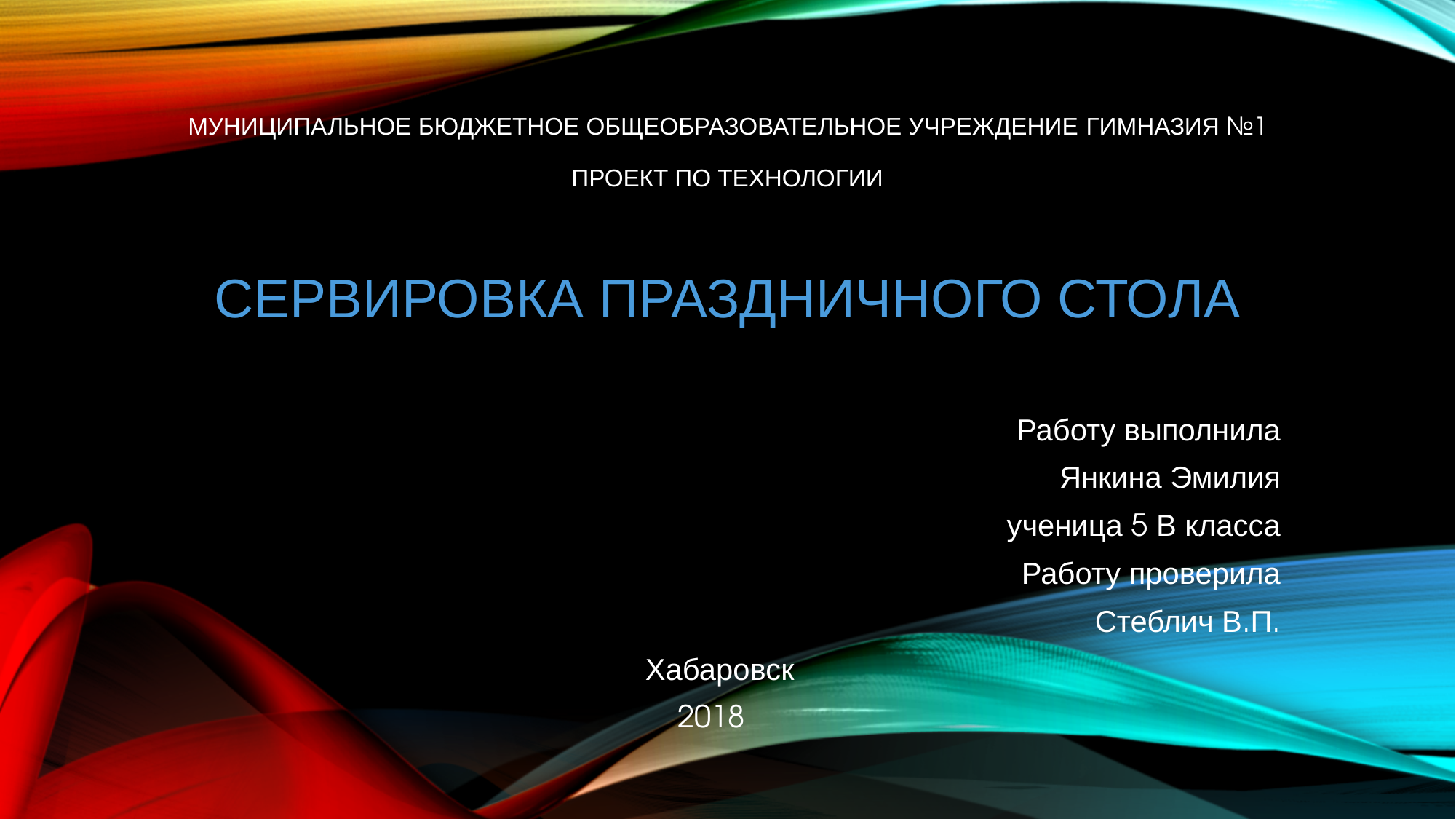

# Муниципальное бюджетное общеобразовательное учреждение гимназия №1 проект по технологии сервировка праздничного стола
Работу выполнила
Янкина Эмилия
ученица 5 В класса
Работу проверила
Стеблич В.П.
Хабаровск
2018